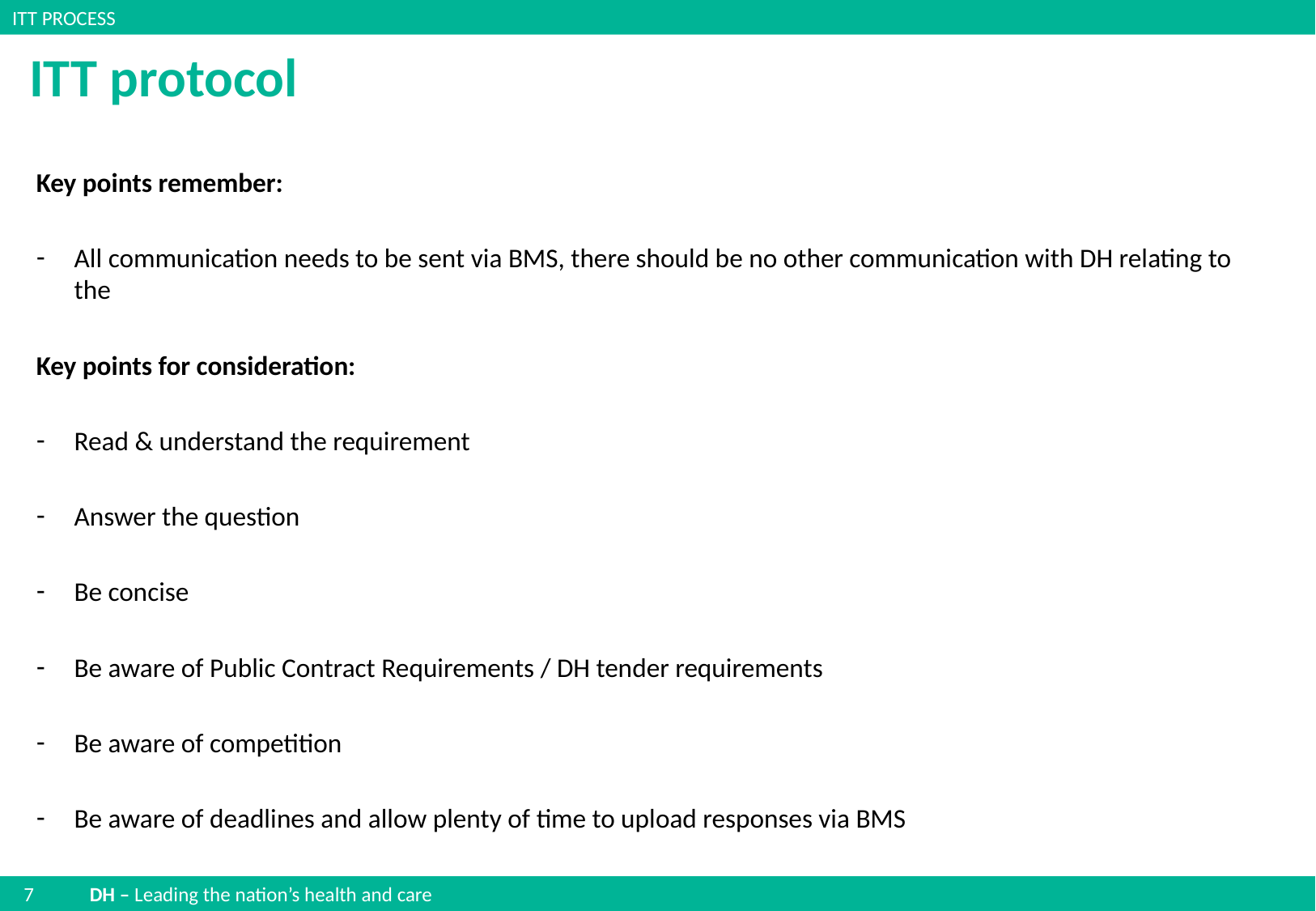

ITT PROCESS
# ITT protocol
Key points remember:

All communication needs to be sent via BMS, there should be no other communication with DH relating to the

Key points for consideration:

Read & understand the requirement

Answer the question

Be concise

Be aware of Public Contract Requirements / DH tender requirements

Be aware of competition

Be aware of deadlines and allow plenty of time to upload responses via BMS